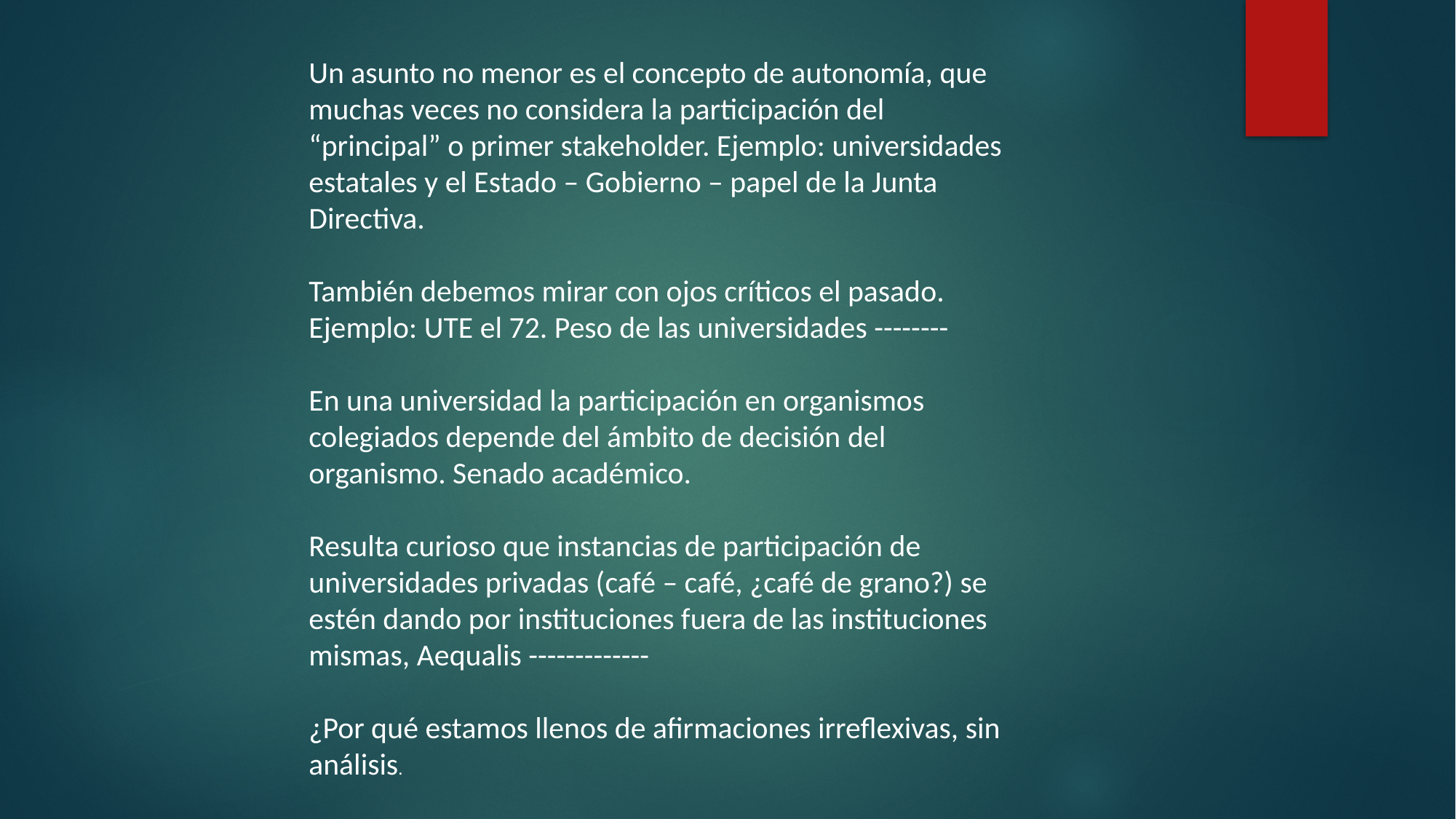

Un asunto no menor es el concepto de autonomía, que muchas veces no considera la participación del “principal” o primer stakeholder. Ejemplo: universidades estatales y el Estado – Gobierno – papel de la Junta Directiva.

También debemos mirar con ojos críticos el pasado. Ejemplo: UTE el 72. Peso de las universidades --------

En una universidad la participación en organismos colegiados depende del ámbito de decisión del organismo. Senado académico.

Resulta curioso que instancias de participación de universidades privadas (café – café, ¿café de grano?) se estén dando por instituciones fuera de las instituciones mismas, Aequalis -------------

¿Por qué estamos llenos de afirmaciones irreflexivas, sin análisis.